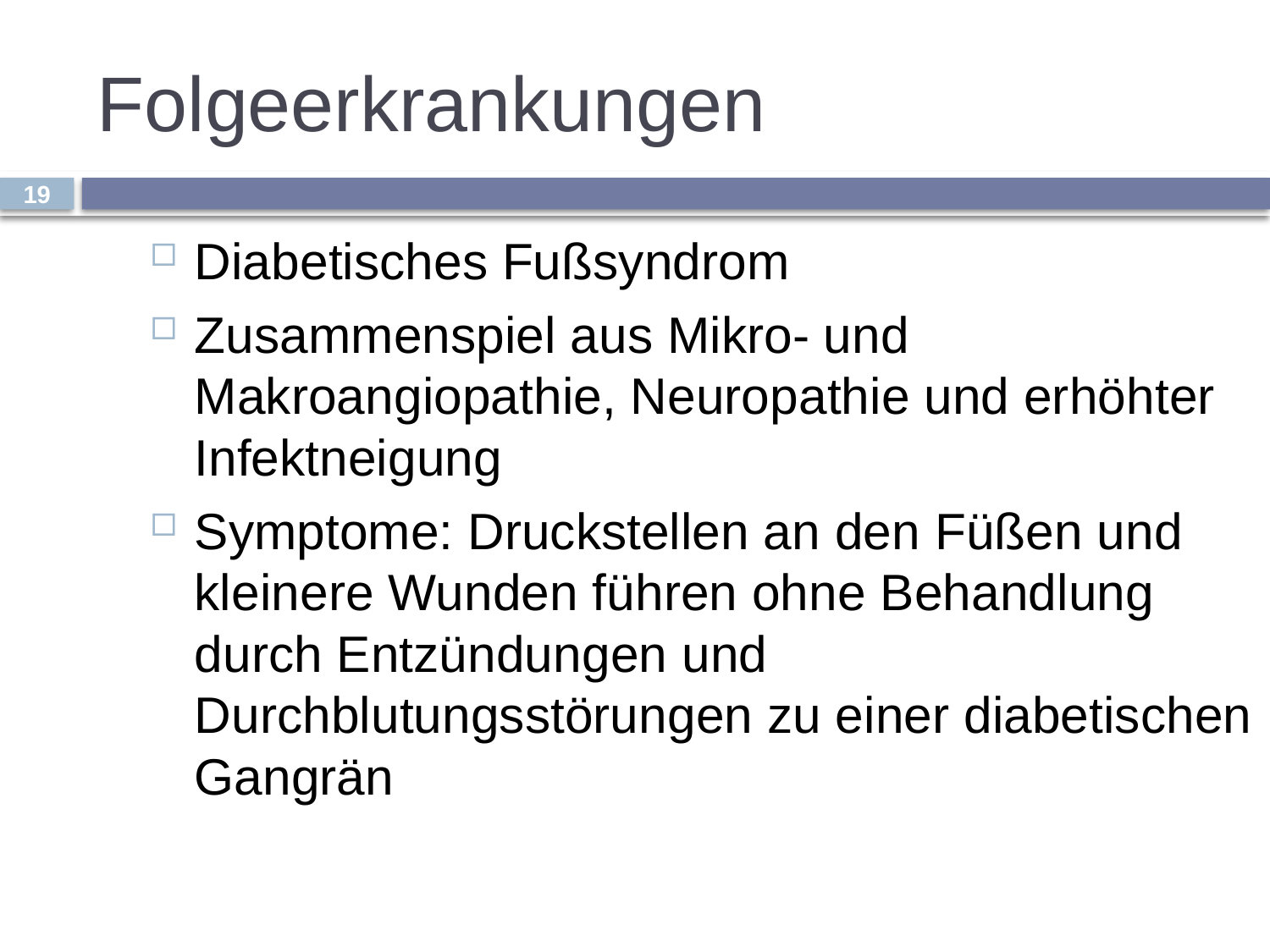

# Folgeerkrankungen
19
Diabetisches Fußsyndrom
Zusammenspiel aus Mikro- und Makroangiopathie, Neuropathie und erhöhter Infektneigung
Symptome: Druckstellen an den Füßen und kleinere Wunden führen ohne Behandlung durch Entzündungen und Durchblutungsstörungen zu einer diabetischen Gangrän